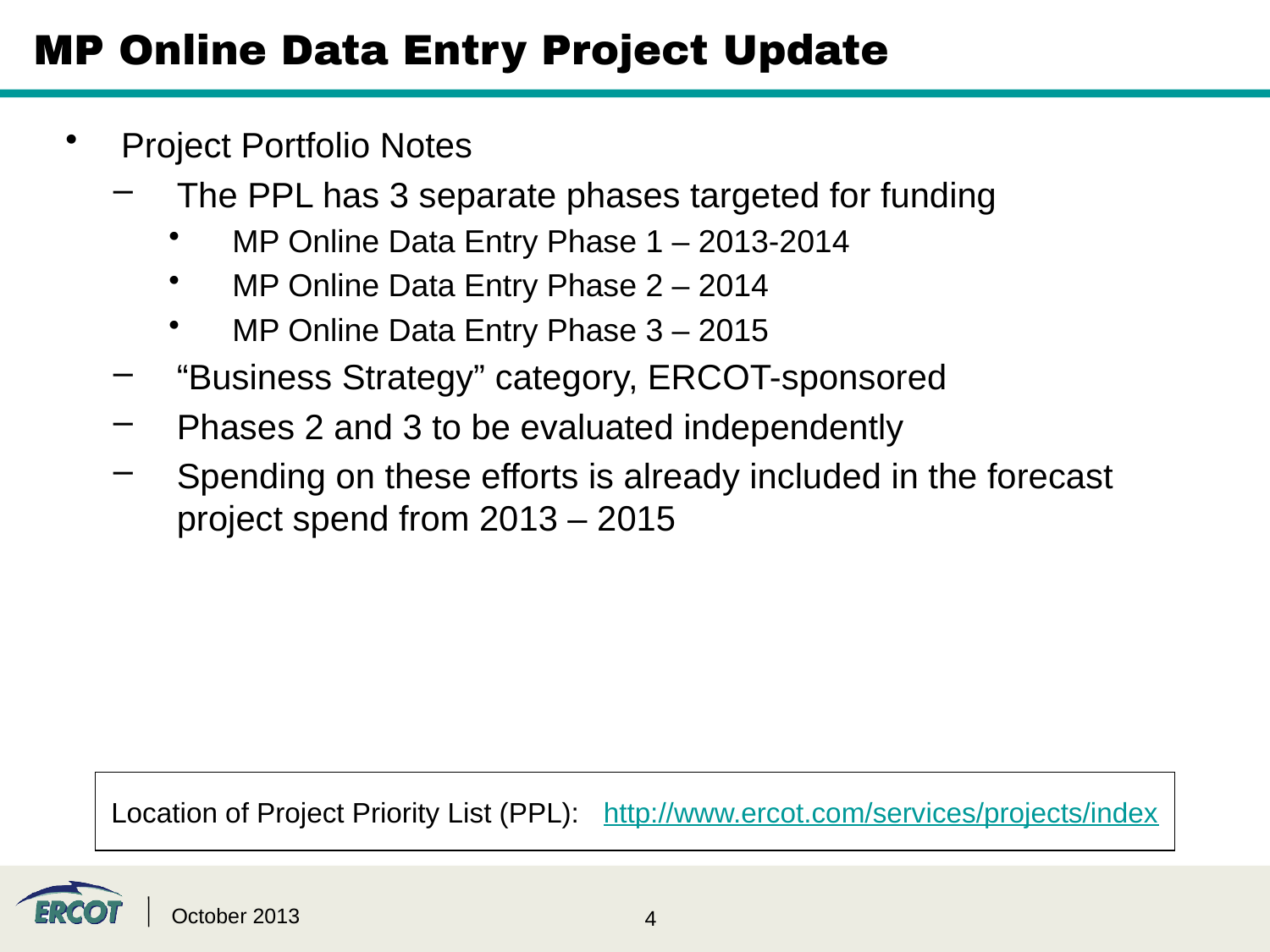

# MP Online Data Entry Project Update
Project Portfolio Notes
The PPL has 3 separate phases targeted for funding
MP Online Data Entry Phase 1 – 2013-2014
MP Online Data Entry Phase 2 – 2014
MP Online Data Entry Phase 3 – 2015
“Business Strategy” category, ERCOT-sponsored
Phases 2 and 3 to be evaluated independently
Spending on these efforts is already included in the forecast project spend from 2013 – 2015

Location of Project Priority List (PPL):   http://www.ercot.com/services/projects/index

October 2013